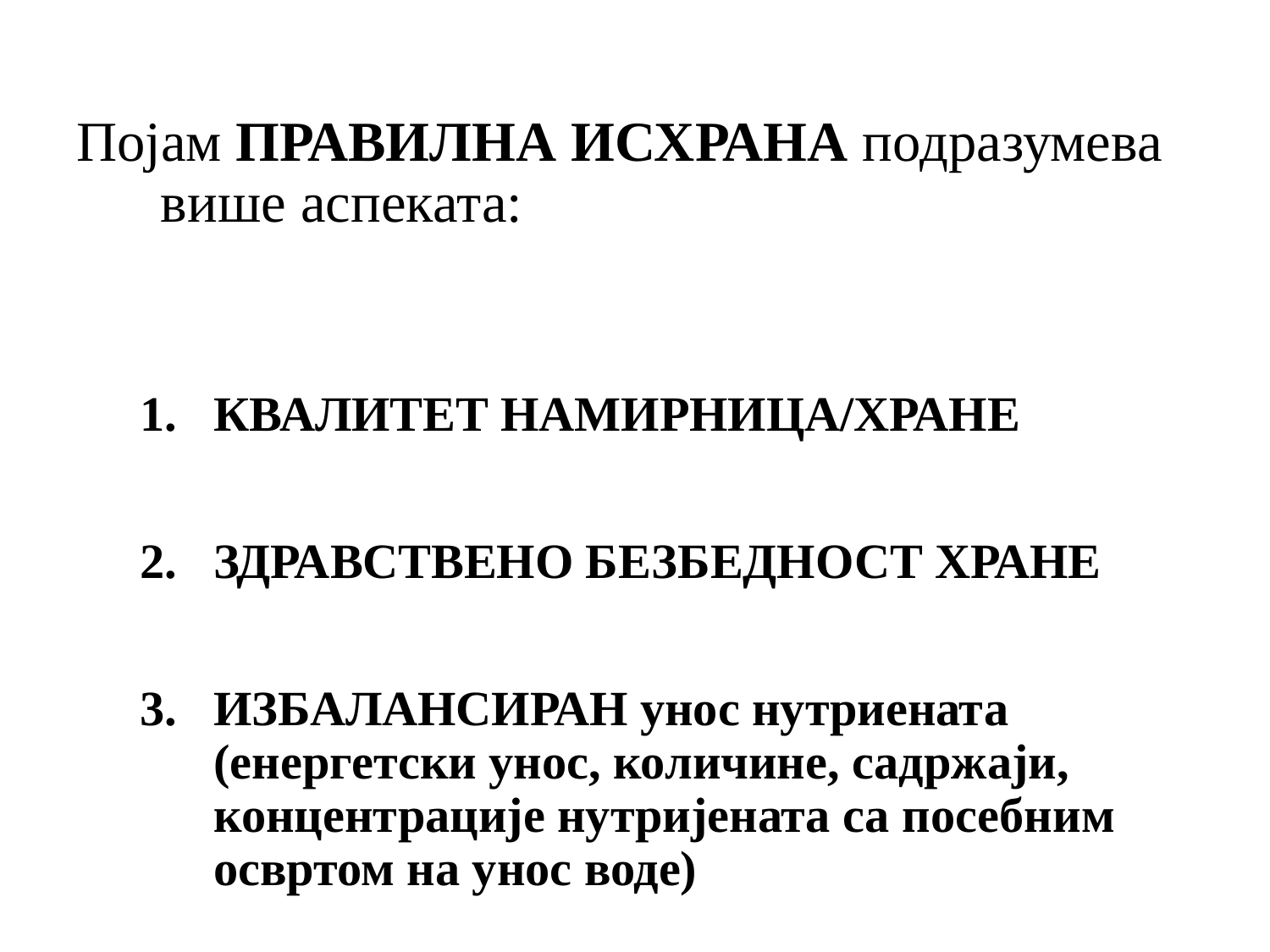

Појам ПРАВИЛНА ИСХРАНА подразумева више аспеката:

КВАЛИТЕТ НАМИРНИЦА/ХРАНЕ

ЗДРАВСТВЕНО БЕЗБЕДНОСТ ХРАНЕ

ИЗБАЛАНСИРАН унос нутриената (енергетски унос, количине, садржаји, концентрације нутријената са посебним освртом на унос воде)